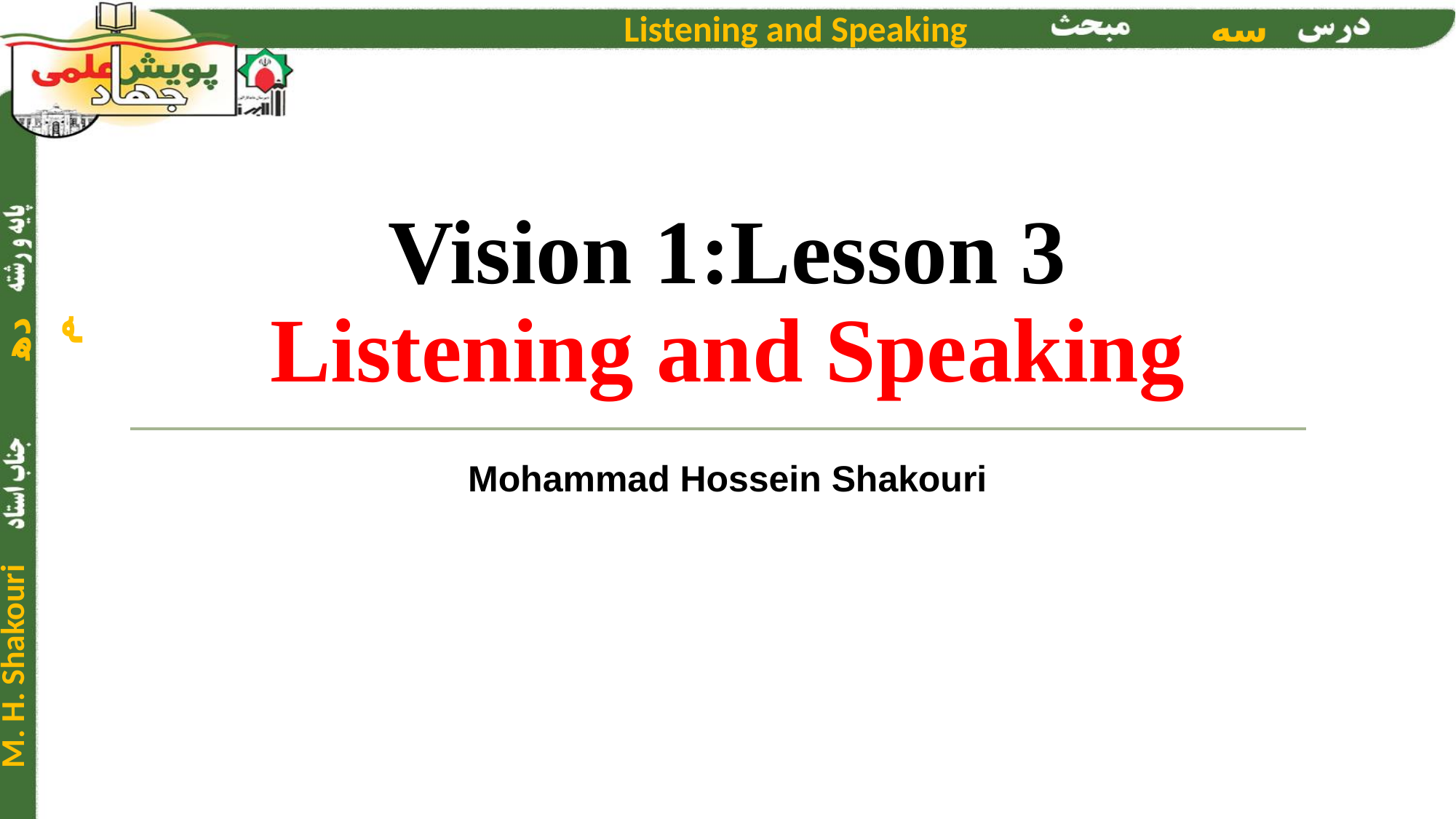

# Vision 1:Lesson 3 Listening and Speaking
Mohammad Hossein Shakouri